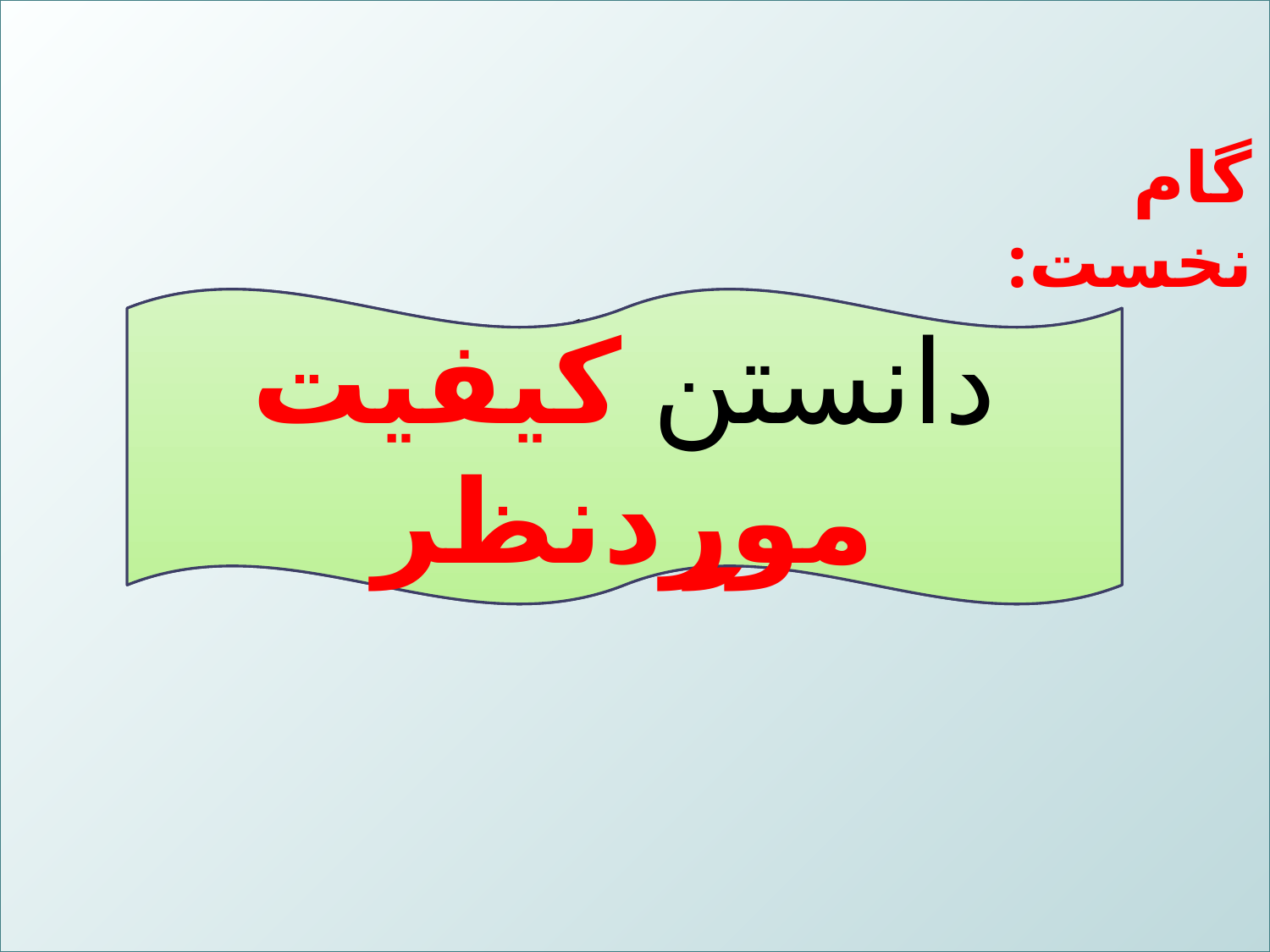

9
گام‌ نخست:
تعیین ویژگی‌های کار خوب
دانستن کیفیت موردنظر